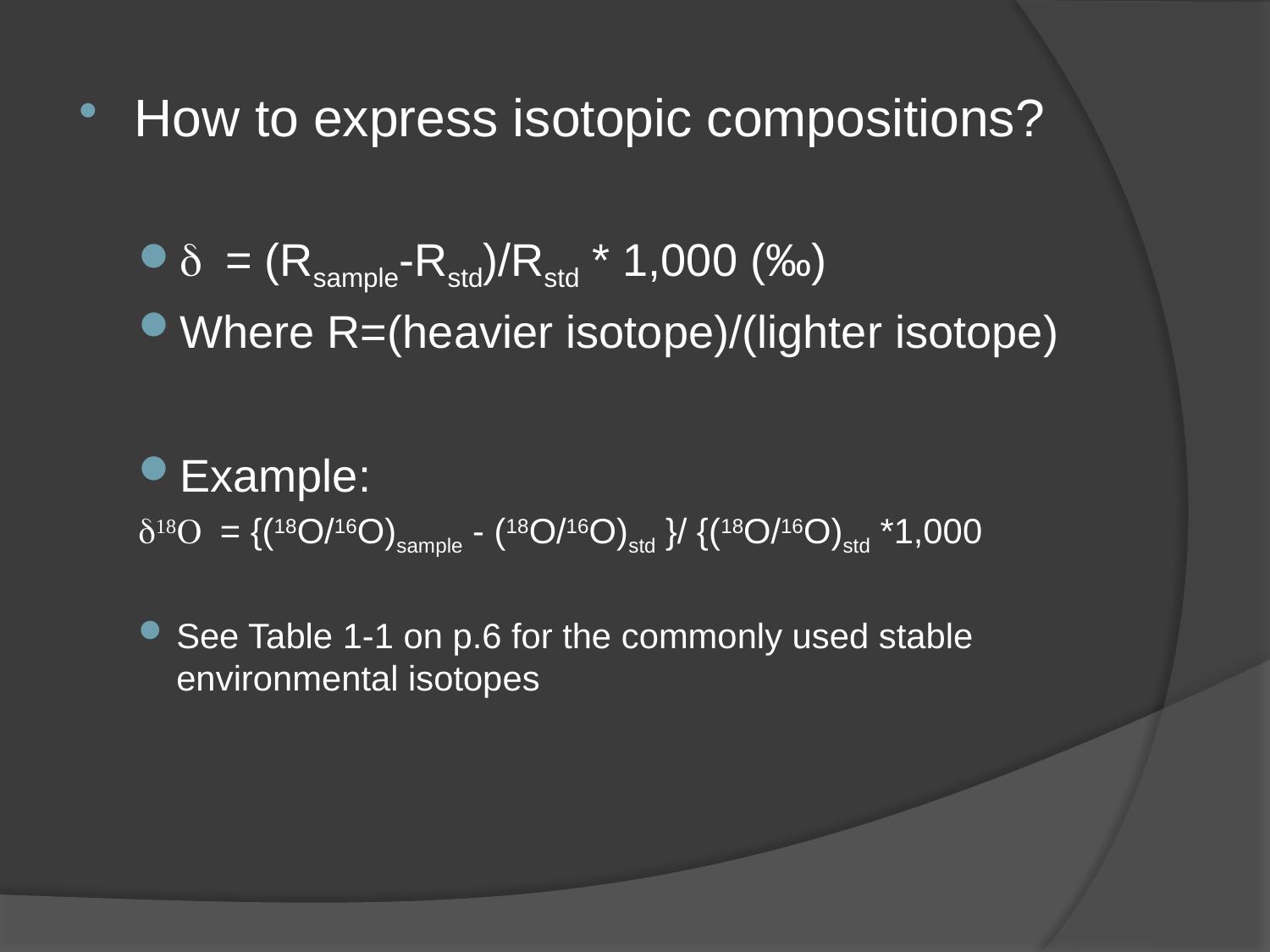

How to express isotopic compositions?

δ = (Rsample-Rstd)/Rstd * 1,000 (‰)
Where R=(heavier isotope)/(lighter isotope)

Example:
δ18Ο = {(18O/16O)sample - (18O/16O)std }/ {(18O/16O)std *1,000

See Table 1-1 on p.6 for the commonly used stable environmental isotopes